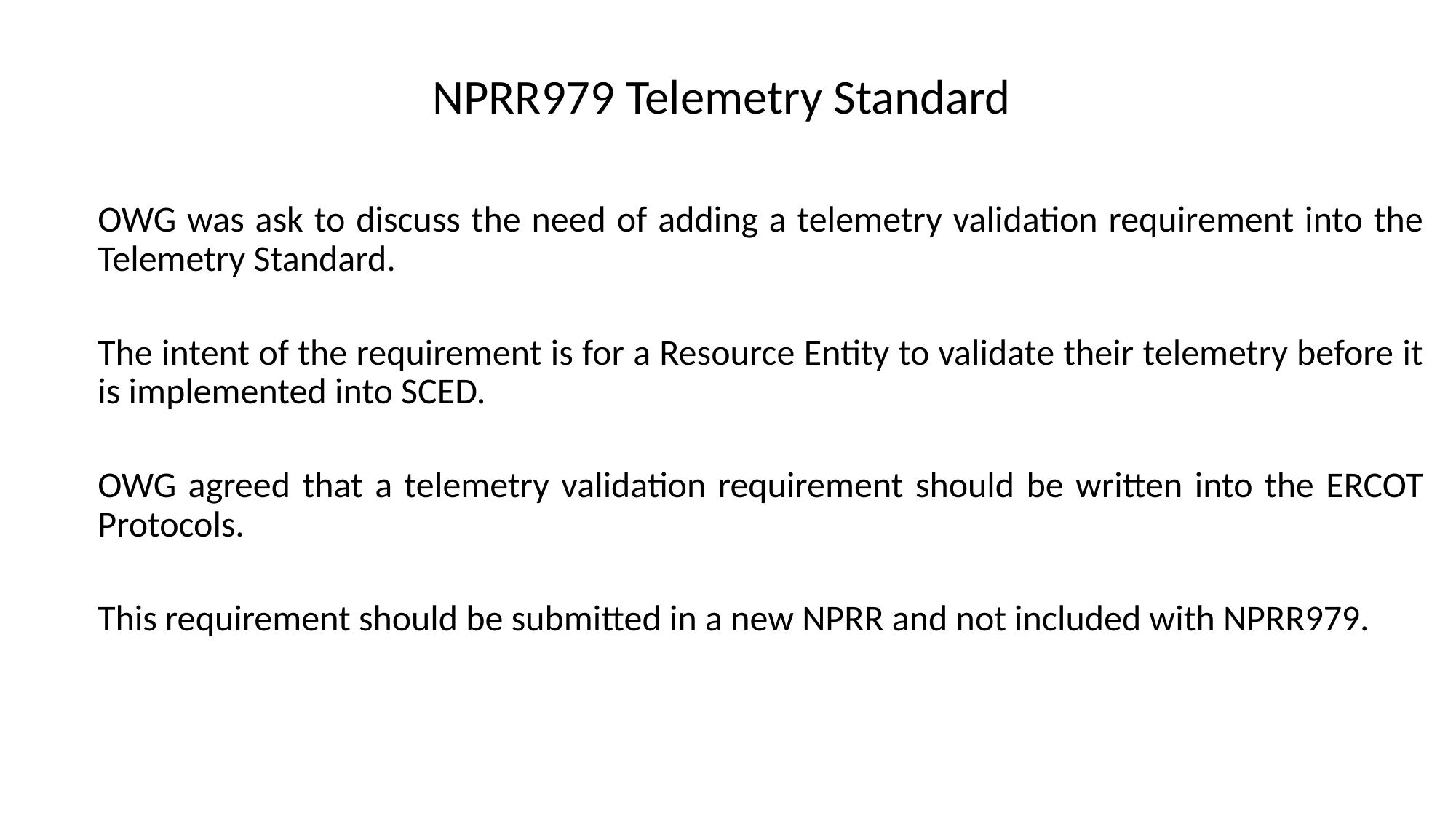

# NPRR979 Telemetry Standard
OWG was ask to discuss the need of adding a telemetry validation requirement into the Telemetry Standard.

The intent of the requirement is for a Resource Entity to validate their telemetry before it is implemented into SCED.

OWG agreed that a telemetry validation requirement should be written into the ERCOT Protocols.

This requirement should be submitted in a new NPRR and not included with NPRR979.